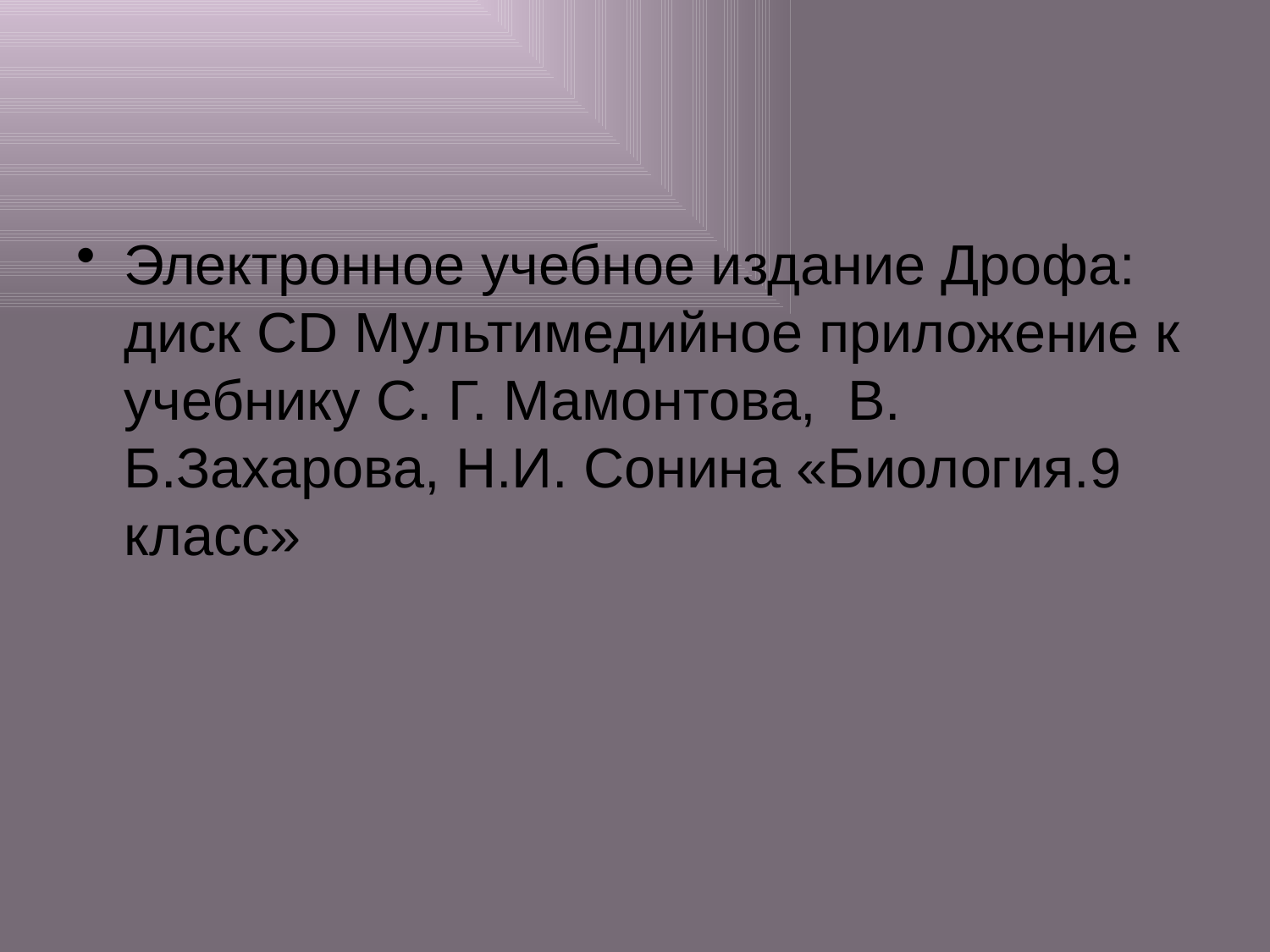

#
Электронное учебное издание Дрофа: диск CD Мультимедийное приложение к учебнику С. Г. Мамонтова,  В. Б.Захарова, Н.И. Сонина «Биология.9 класс»